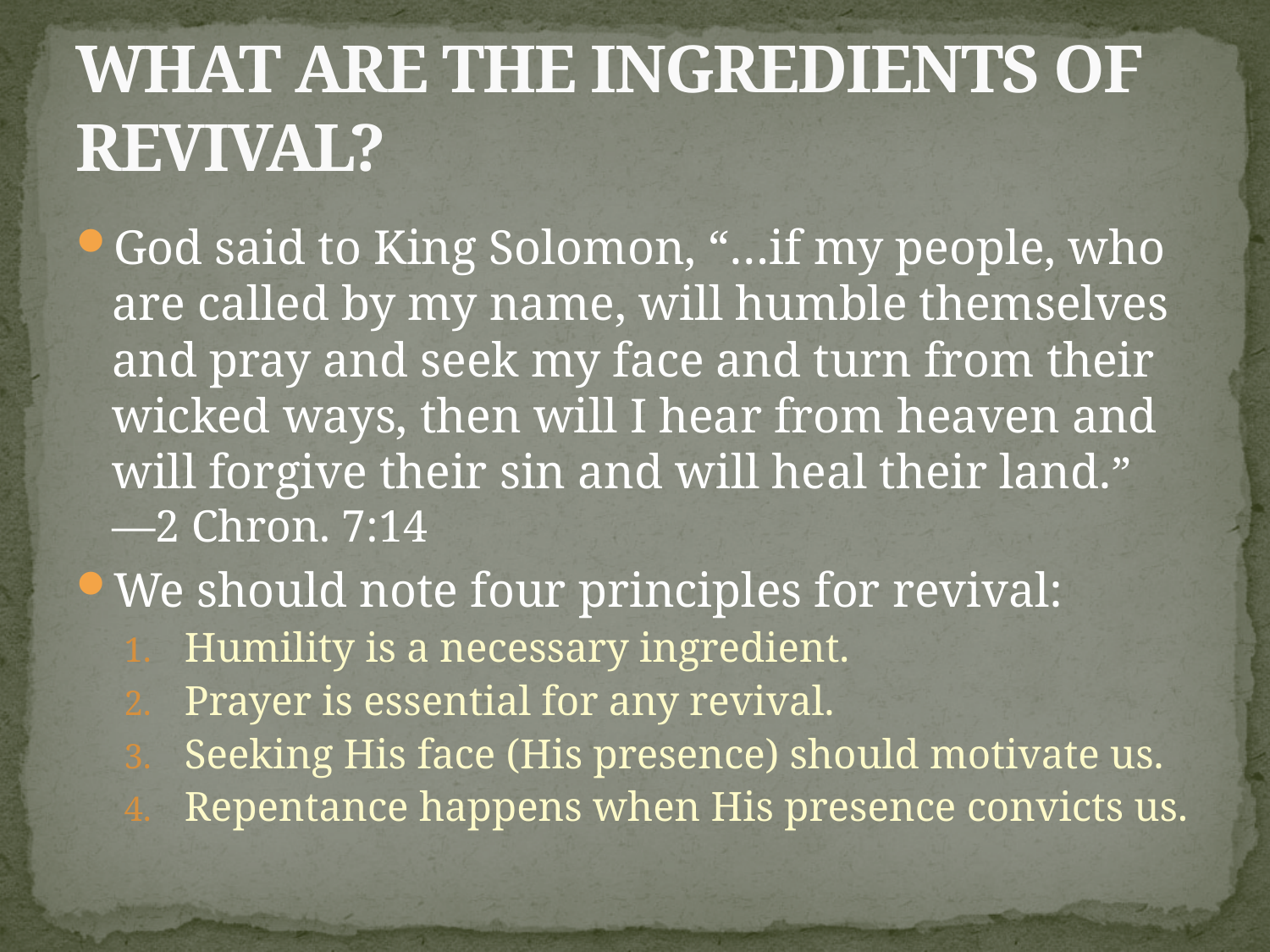

# What Are the Ingredients of Revival?
God said to King Solomon, “…if my people, who are called by my name, will humble themselves and pray and seek my face and turn from their wicked ways, then will I hear from heaven and will forgive their sin and will heal their land.”
—2 Chron. 7:14
We should note four principles for revival:
Humility is a necessary ingredient.
Prayer is essential for any revival.
Seeking His face (His presence) should motivate us.
Repentance happens when His presence convicts us.